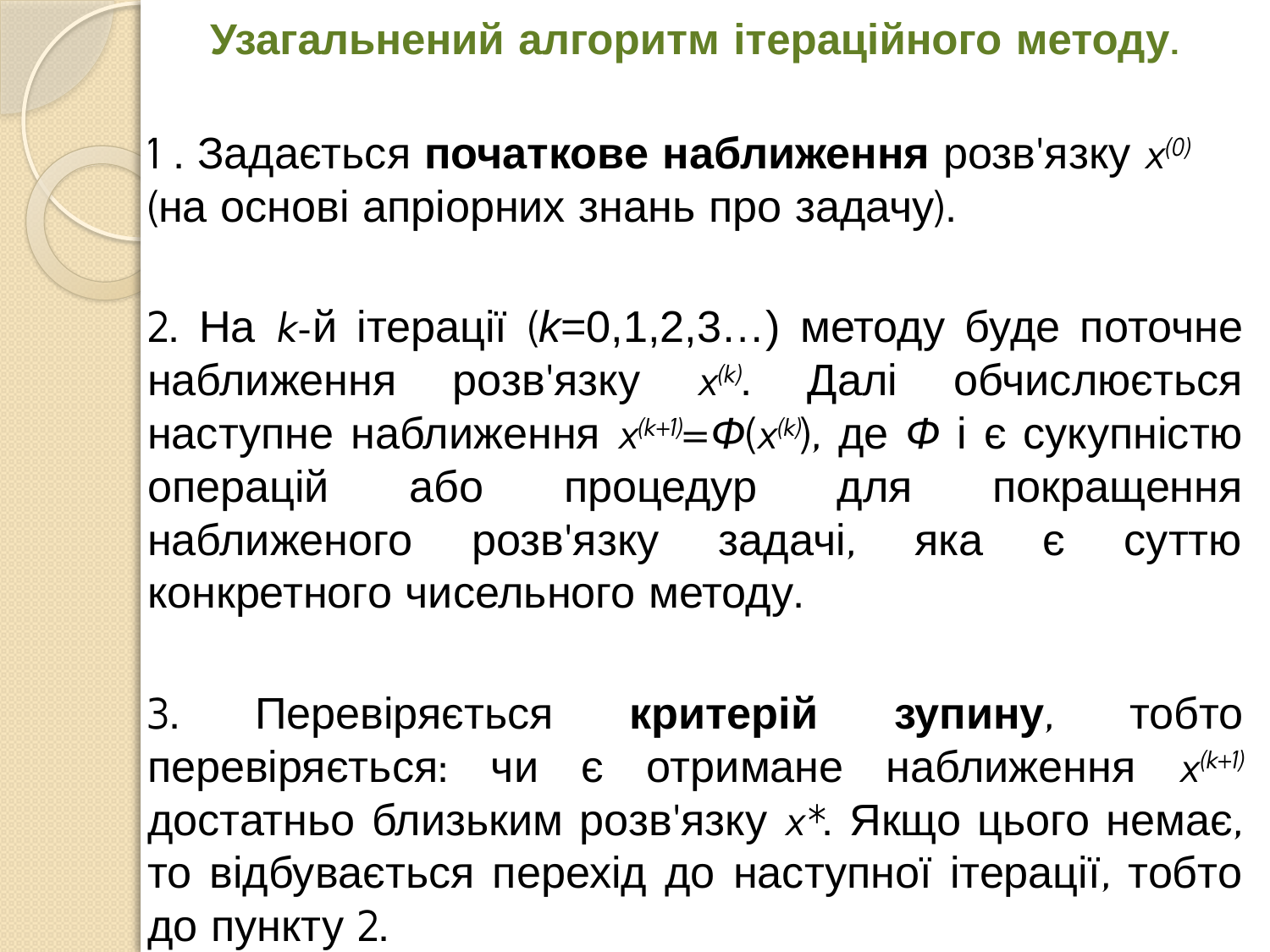

Узагальнений алгоритм ітераційного методу.

1 . Задається початкове наближення розв'язку x(0) (на основі апріорних знань про задачу).

2. На k-й ітерації (k=0,1,2,3…) методу буде поточне наближення розв'язку x(k). Далі обчислюється наступне наближення x(k+1)=Ф(x(k)), де Ф і є сукупністю операцій або процедур для покращення наближеного розв'язку задачі, яка є суттю конкретного чисельного методу.

3. Перевіряється критерій зупину, тобто перевіряється: чи є отримане наближення x(k+1) достатньо близьким розв'язку x*. Якщо цього немає, то відбувається перехід до наступної ітерації, тобто до пункту 2.